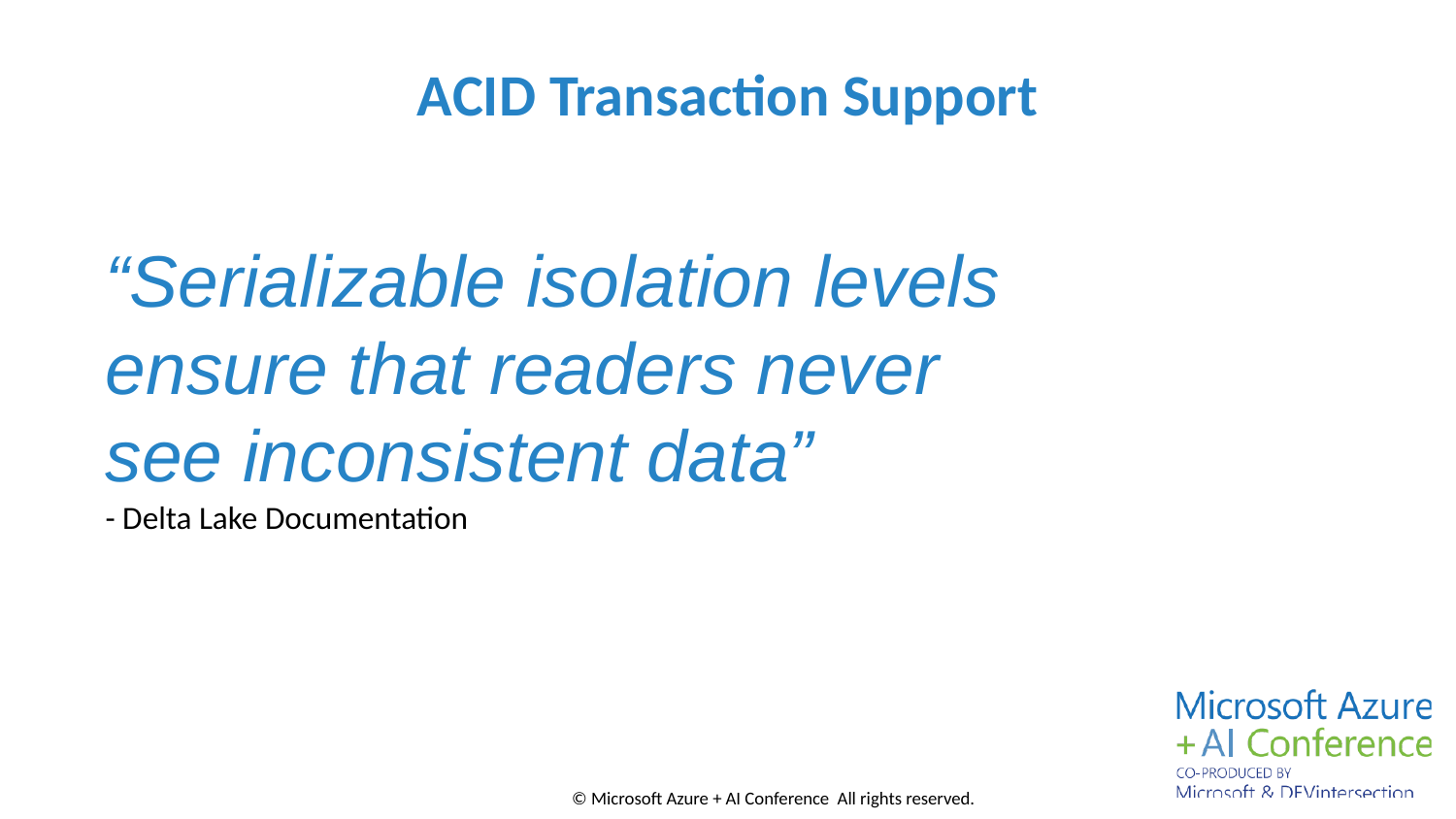

# ACID Transaction Support
“Serializable isolation levels ensure that readers never see inconsistent data”
- Delta Lake Documentation